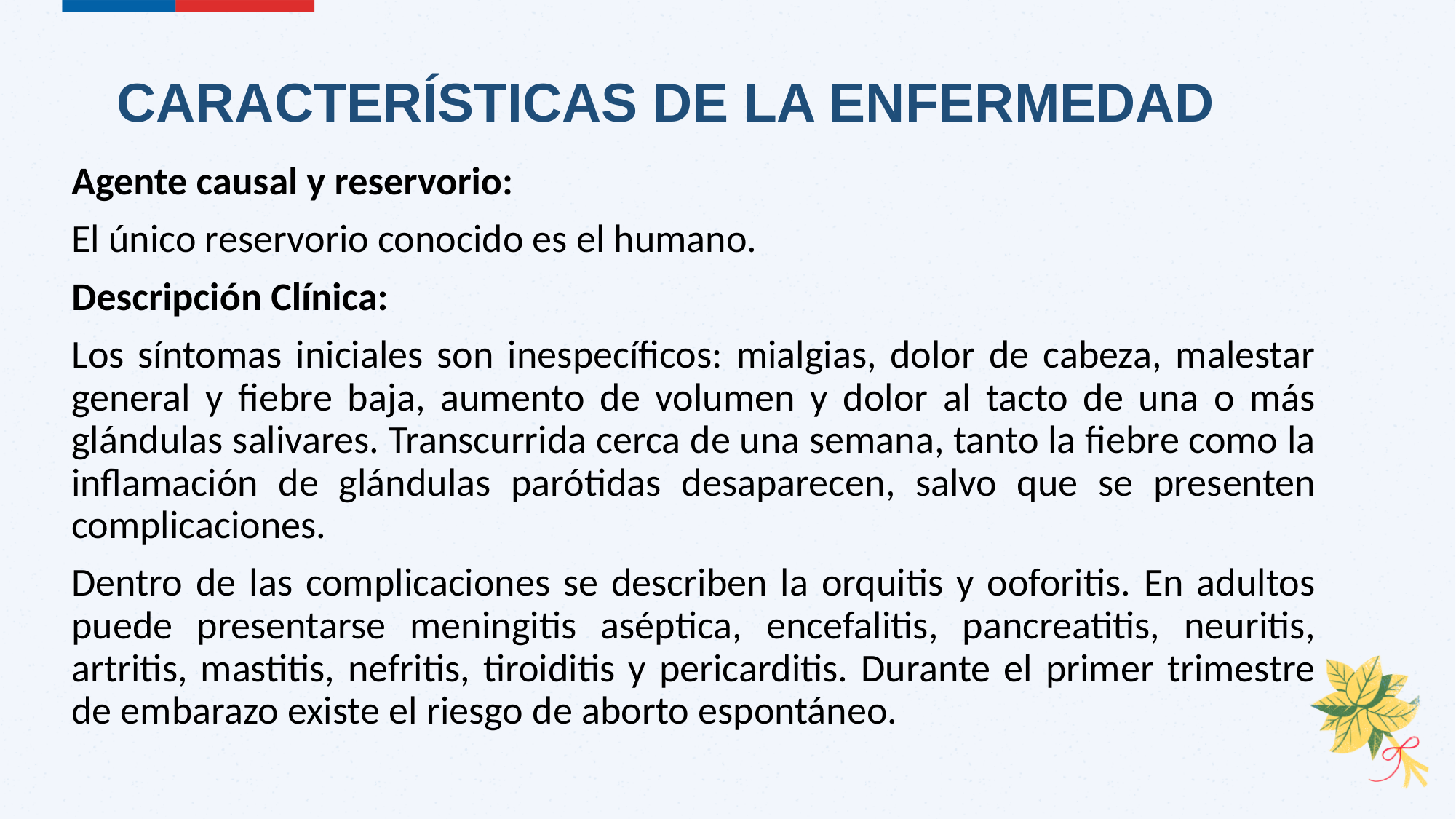

# CARACTERÍSTICAS DE LA ENFERMEDAD
Agente causal y reservorio:
El único reservorio conocido es el humano.
Descripción Clínica:
Los síntomas iniciales son inespecíficos: mialgias, dolor de cabeza, malestar general y fiebre baja, aumento de volumen y dolor al tacto de una o más glándulas salivares. Transcurrida cerca de una semana, tanto la fiebre como la inflamación de glándulas parótidas desaparecen, salvo que se presenten complicaciones.
Dentro de las complicaciones se describen la orquitis y ooforitis. En adultos puede presentarse meningitis aséptica, encefalitis, pancreatitis, neuritis, artritis, mastitis, nefritis, tiroiditis y pericarditis. Durante el primer trimestre de embarazo existe el riesgo de aborto espontáneo.